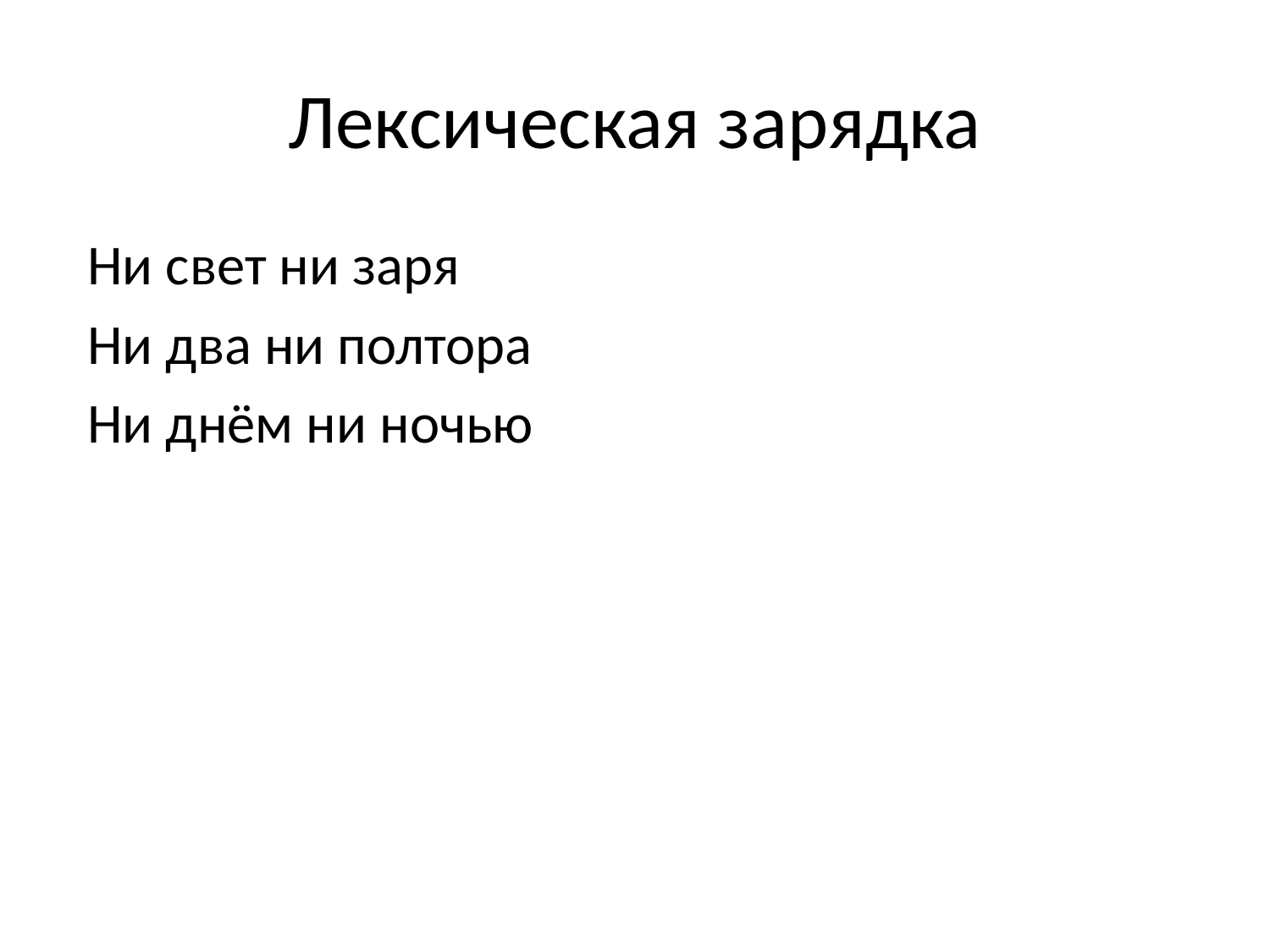

# Лексическая зарядка
Ни свет ни заря
Ни два ни полтора
Ни днём ни ночью